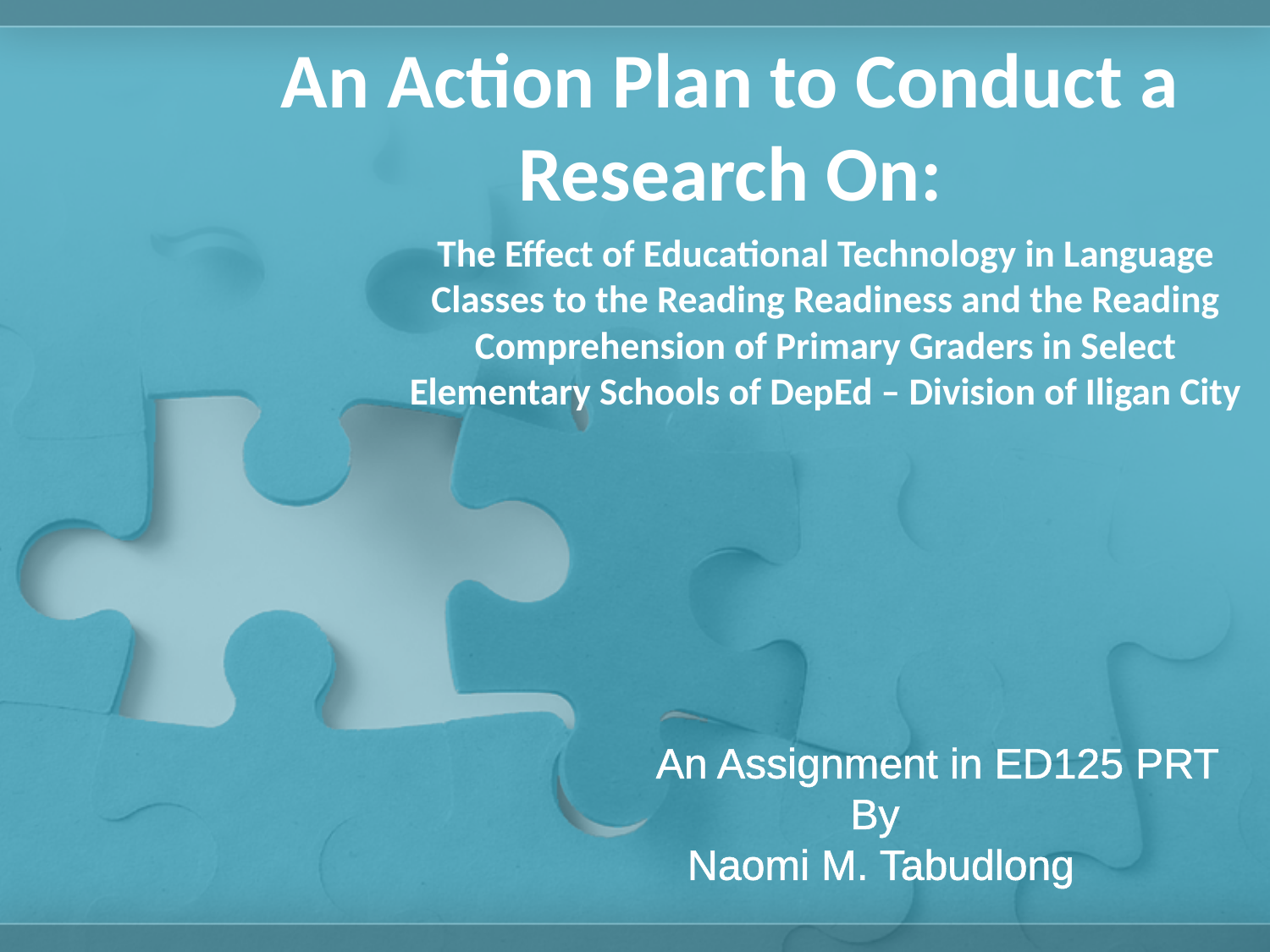

# An Action Plan to Conduct a Research On:
The Effect of Educational Technology in Language Classes to the Reading Readiness and the Reading Comprehension of Primary Graders in Select Elementary Schools of DepEd – Division of Iligan City
An Assignment in ED125 PRT
By
Naomi M. Tabudlong